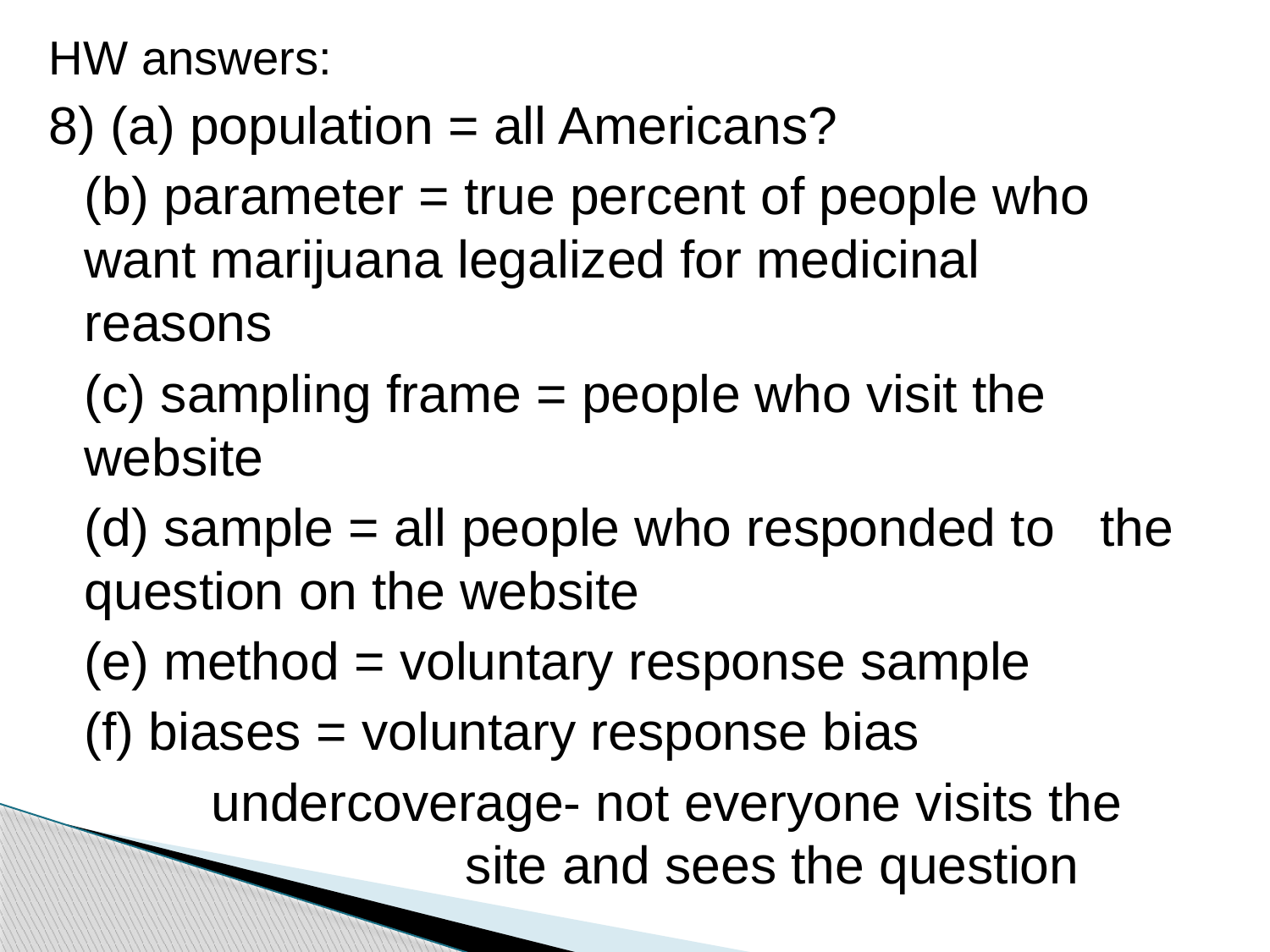

HW answers:
8) (a) population = all Americans?
	(b) parameter = true percent of people who 	want marijuana legalized for medicinal 	reasons
	(c) sampling frame = people who visit the 	website
	(d) sample = all people who responded to 	the question on the website
	(e) method = voluntary response sample
	(f) biases = voluntary response bias
		undercoverage- not everyone visits the 				site and sees the question